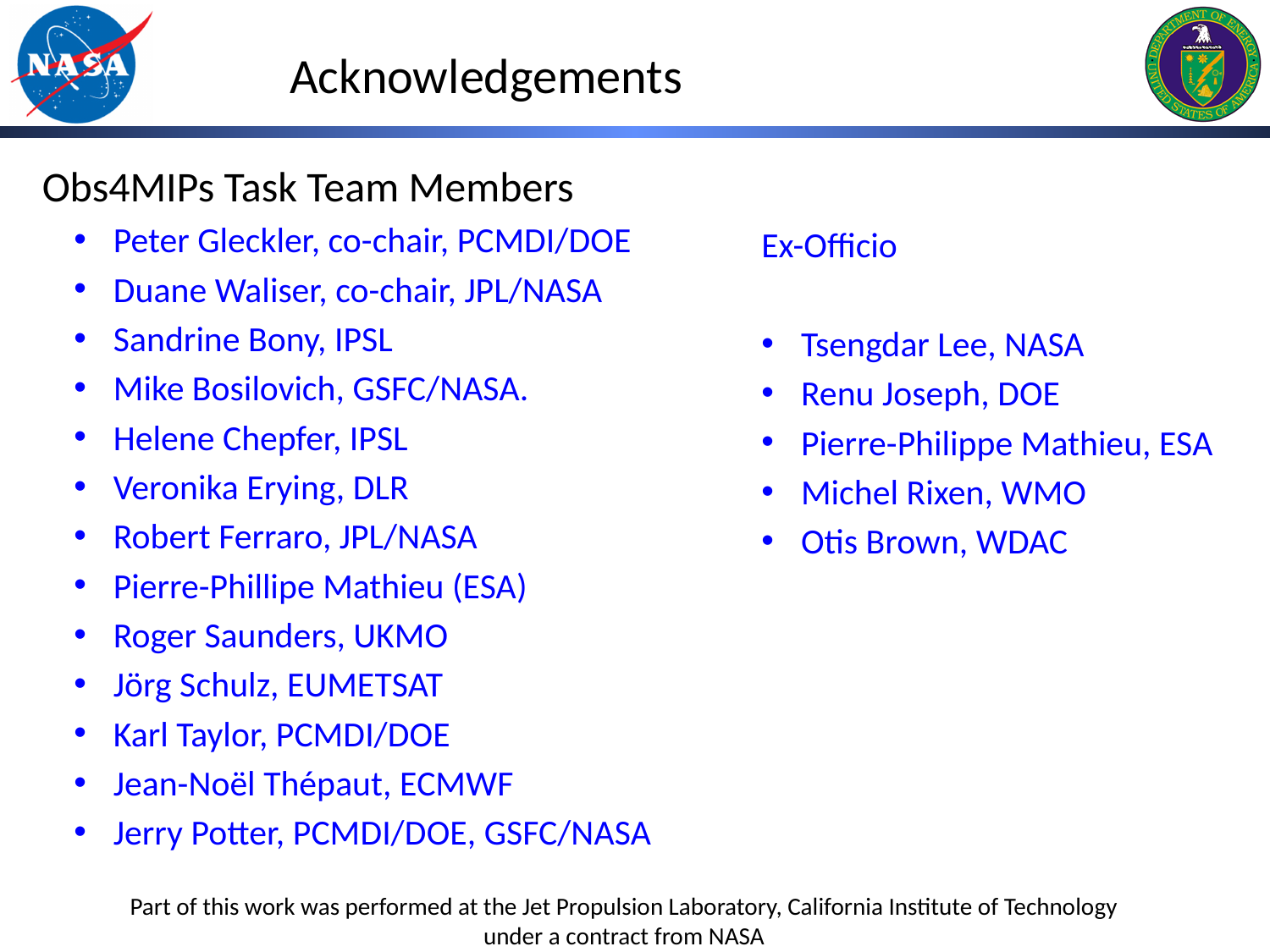

# Acknowledgements
Obs4MIPs Task Team Members
Peter Gleckler, co-chair, PCMDI/DOE
Duane Waliser, co-chair, JPL/NASA
Sandrine Bony, IPSL
Mike Bosilovich, GSFC/NASA.
Helene Chepfer, IPSL
Veronika Erying, DLR
Robert Ferraro, JPL/NASA
Pierre-Phillipe Mathieu (ESA)
Roger Saunders, UKMO
Jörg Schulz, EUMETSAT
Karl Taylor, PCMDI/DOE
Jean-Noël Thépaut, ECMWF
Jerry Potter, PCMDI/DOE, GSFC/NASA
Ex-Officio

Tsengdar Lee, NASA
Renu Joseph, DOE
Pierre-Philippe Mathieu, ESA
Michel Rixen, WMO
Otis Brown, WDAC
Part of this work was performed at the Jet Propulsion Laboratory, California Institute of Technology
under a contract from NASA